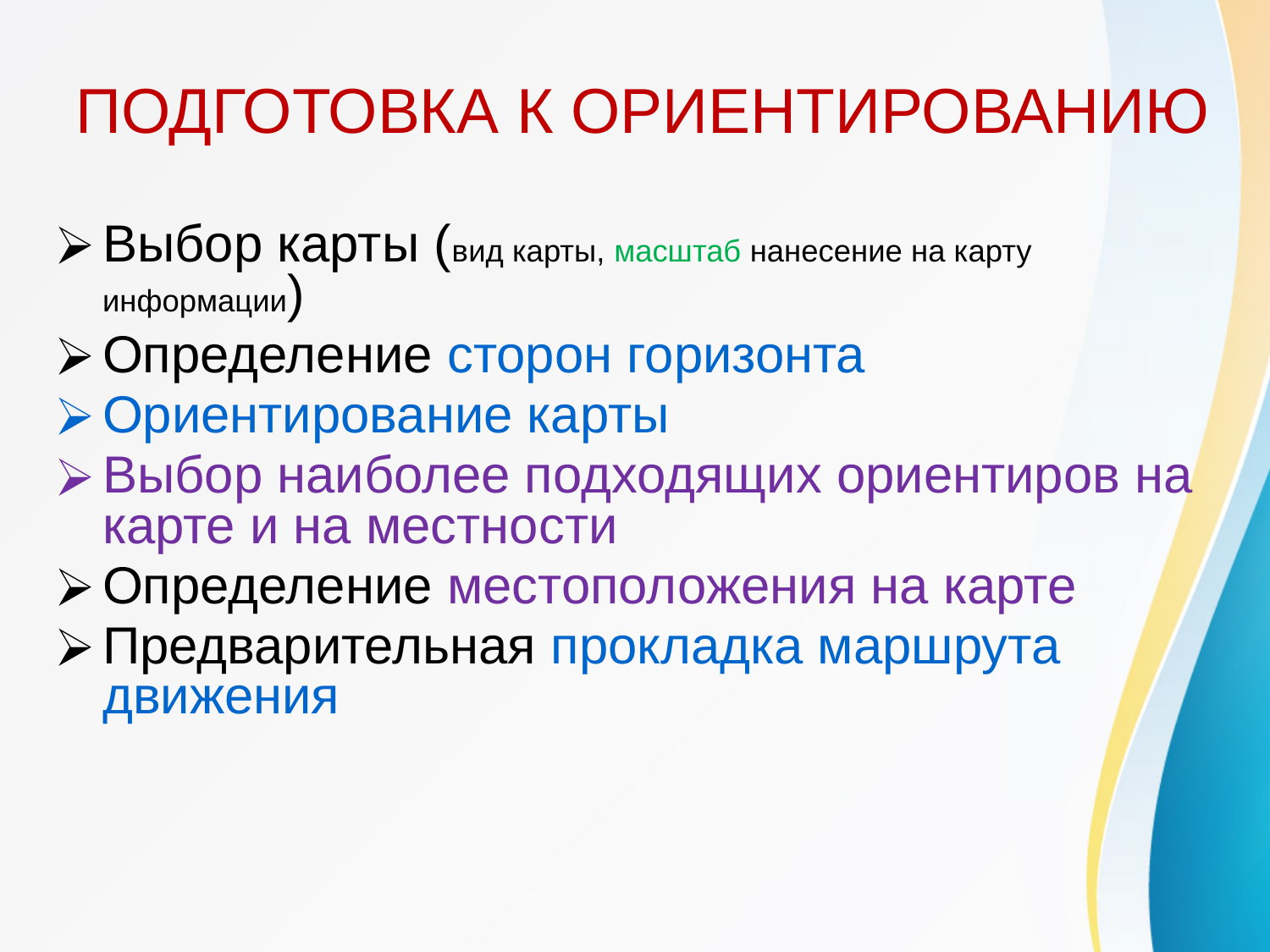

# ПОДГОТОВКА К ОРИЕНТИРОВАНИЮ
Выбор карты (вид карты, масштаб нанесение на карту информации)
Определение сторон горизонта
Ориентирование карты
Выбор наиболее подходящих ориентиров на карте и на местности
Определение местоположения на карте
Предварительная прокладка маршрута движения